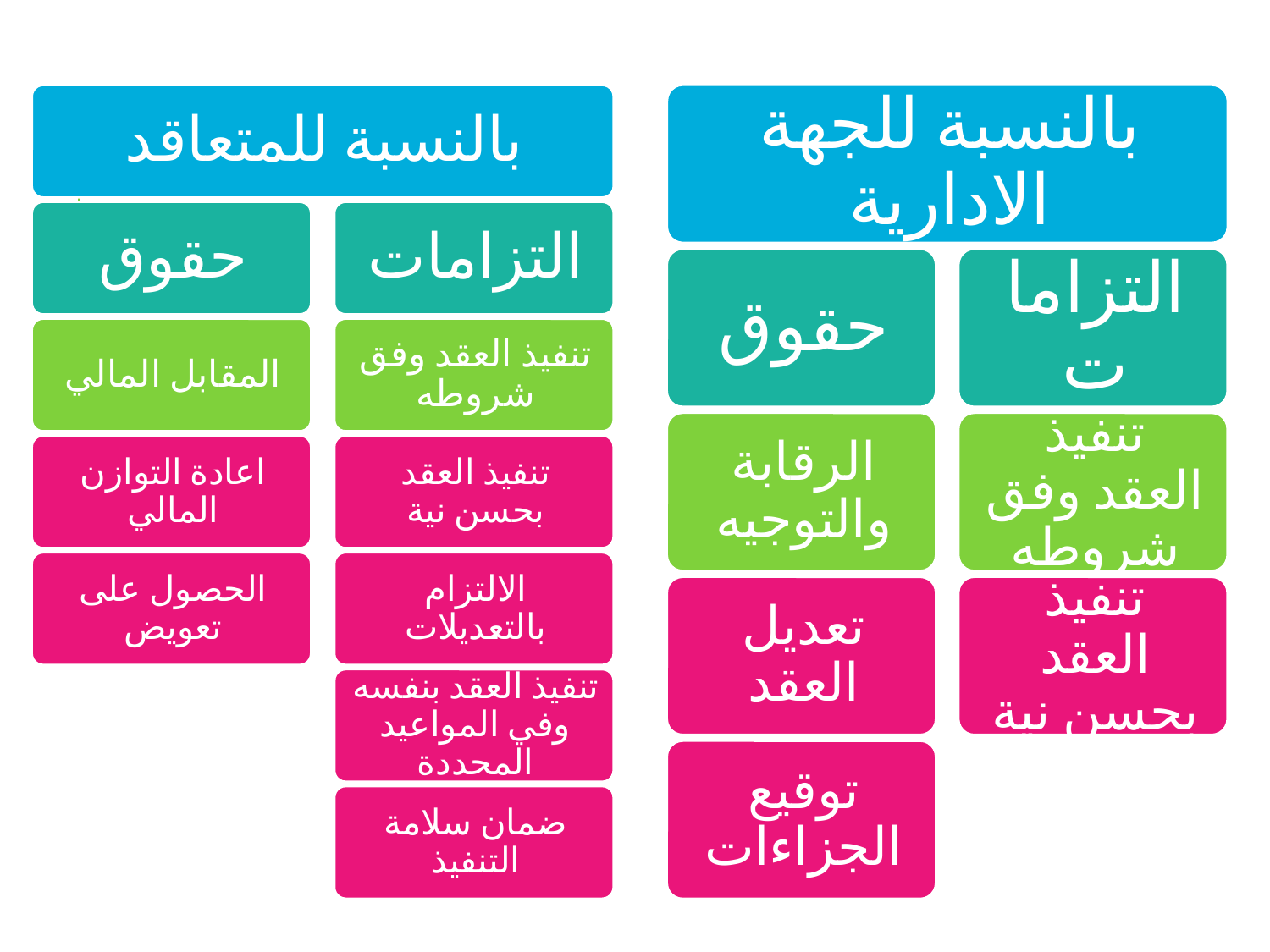

#
بالنسبة للمتعاقد
التزامات
تنفيذ العقد وفق شروطه
تنفيذ العقد بحسن نية
الالتزام بالتعديلات
تنفيذ العقد بنفسه وفي المواعيد المحددة
ضمان سلامة التنفيذ
حقوق
المقابل المالي
اعادة التوازن المالي
الحصول على تعويض
بالنسبة للجهة الادارية
التزامات
تنفيذ العقد وفق شروطه
تنفيذ العقد بحسن نية
حقوق
الرقابة والتوجيه
تعديل العقد
توقيع الجزاءات